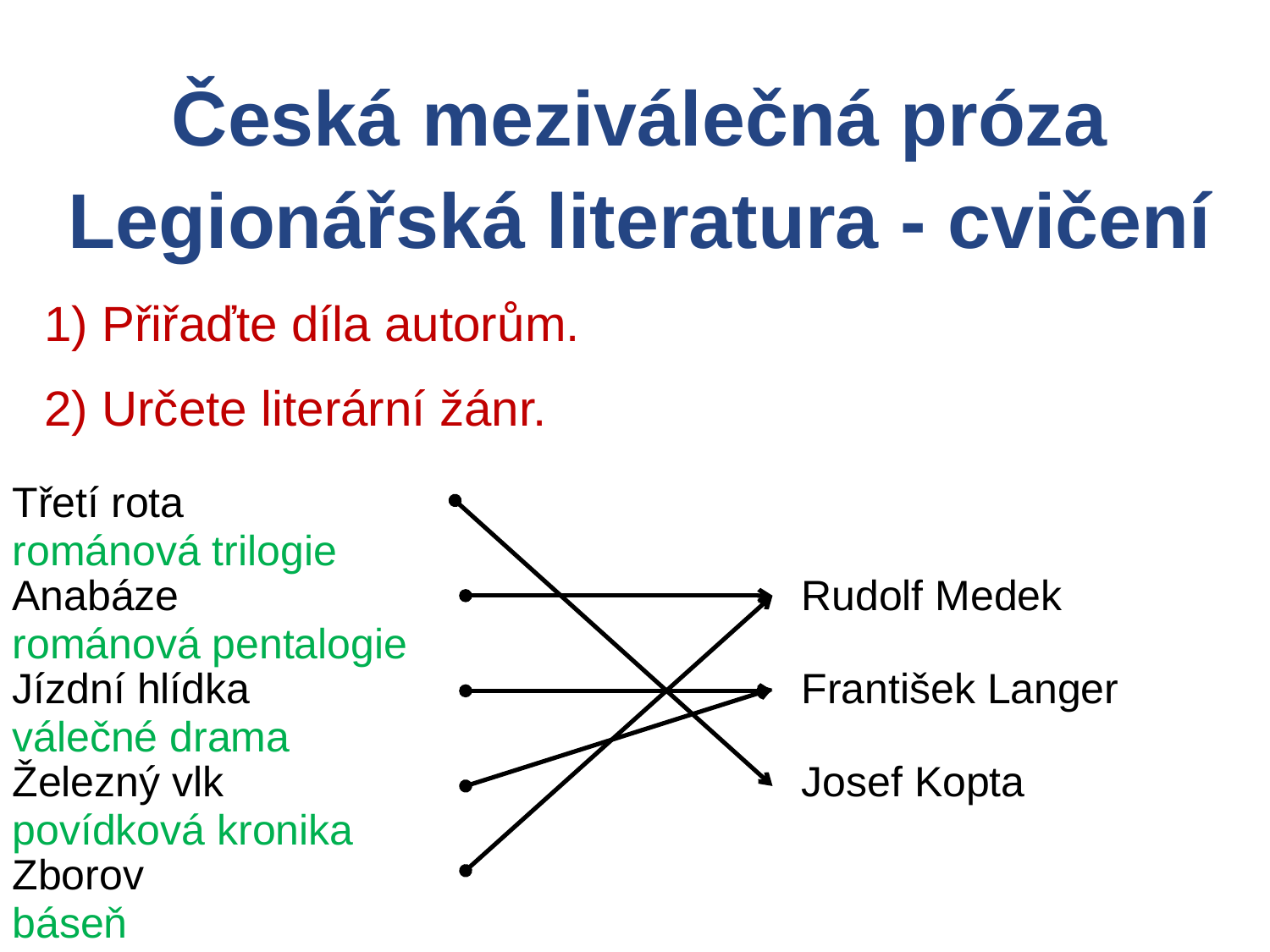

Česká meziválečná próza
Legionářská literatura - cvičení
1) Přiřaďte díla autorům.
2) Určete literární žánr.
Třetí rota
Anabáze
Jízdní hlídka
Železný vlk
Zborov

Rudolf Medek
František Langer
Josef Kopta
románová trilogie
románová pentalogie
válečné drama
povídková kronika
báseň